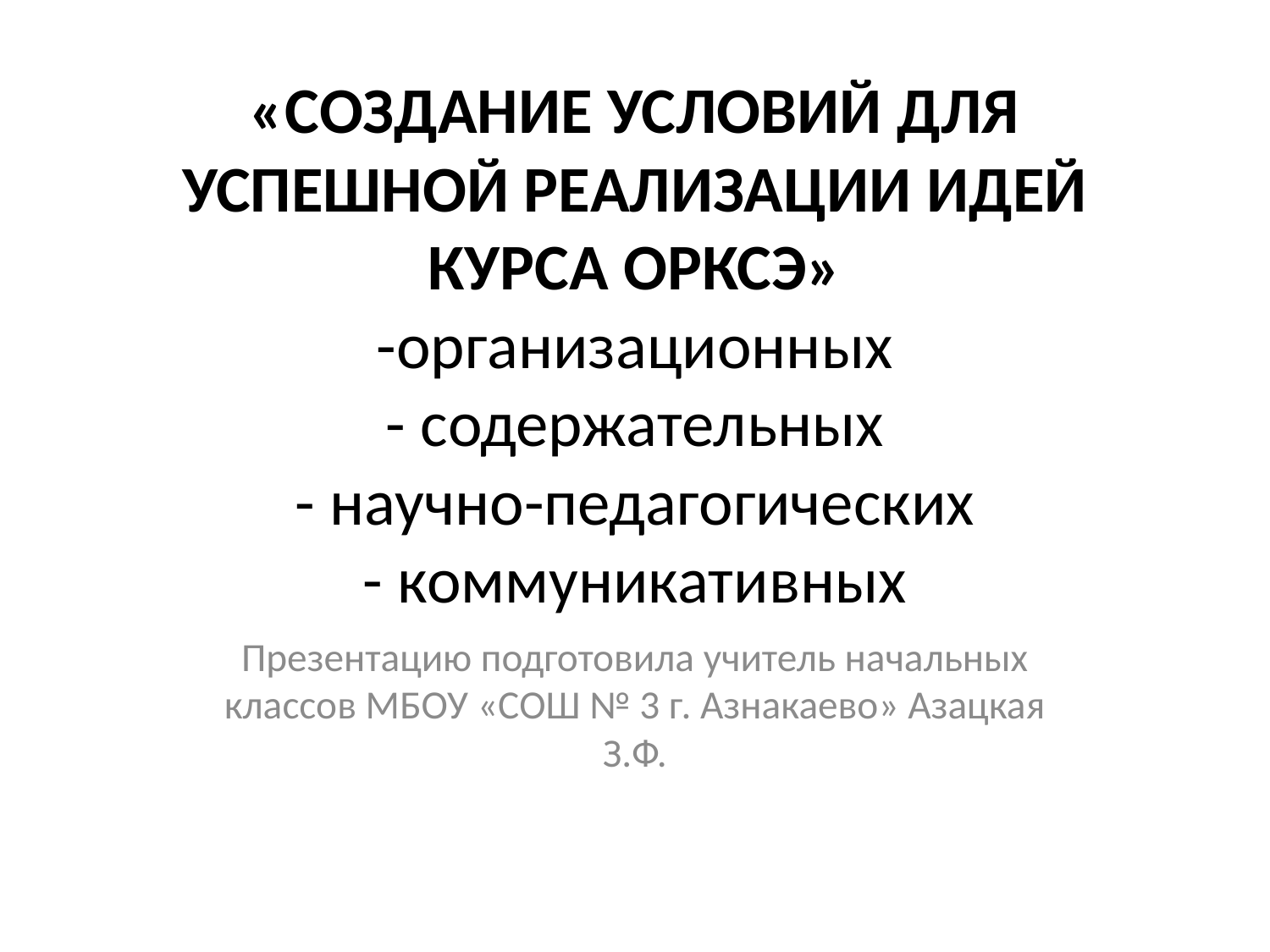

# «СОЗДАНИЕ УСЛОВИЙ ДЛЯ УСПЕШНОЙ РЕАЛИЗАЦИИ ИДЕЙ КУРСА ОРКСЭ» -организационных - содержательных - научно-педагогических - коммуникативных
Презентацию подготовила учитель начальных классов МБОУ «СОШ № 3 г. Азнакаево» Азацкая З.Ф.